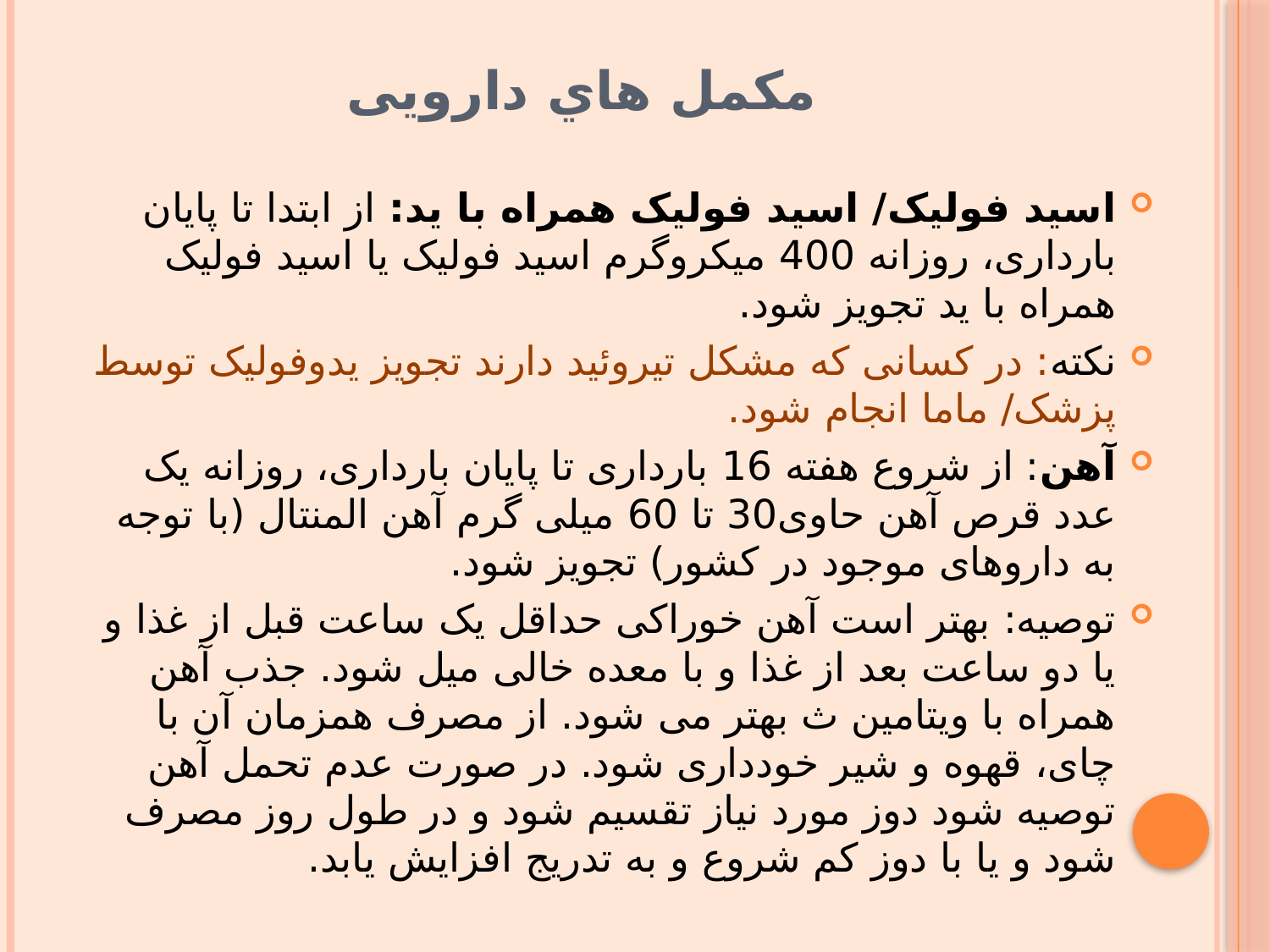

# مكمل هاي دارویی
اسید فولیک/ اسید فولیک همراه با ید: از ابتدا تا پایان بارداری، روزانه 400 میکروگرم اسید فولیک یا اسید فولیک همراه با ید تجویز شود.
نکته: در کسانی که مشکل تیروئید دارند تجویز یدوفولیک توسط پزشک/ ماما انجام شود.
آهن: از شروع هفته 16 بارداری تا پایان بارداری، روزانه یک عدد قرص آهن حاوی30 تا 60 میلی گرم آهن المنتال (با توجه به داروهای موجود در کشور) تجویز شود.
توصیه: بهتر است آهن خوراکی حداقل یک ساعت قبل از غذا و یا دو ساعت بعد از غذا و با معده خالی میل شود. جذب آهن همراه با ویتامین ث بهتر می شود. از مصرف همزمان آن با چای، قهوه و شیر خودداری شود. در صورت عدم تحمل آهن توصیه شود دوز مورد نیاز تقسیم شود و در طول روز مصرف شود و یا با دوز کم شروع و به تدریج افزایش یابد.